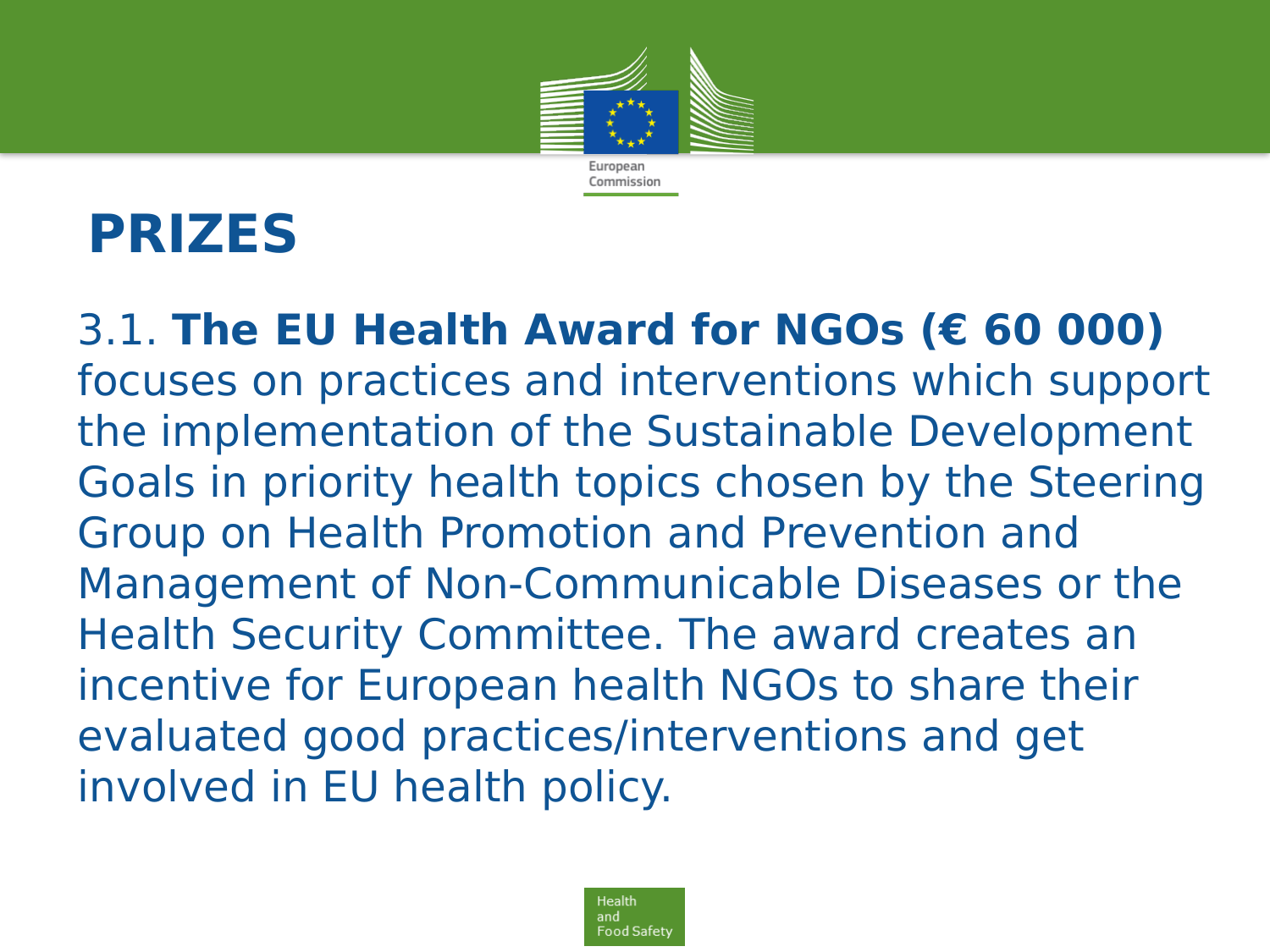

# PRIZES
3.1. The EU Health Award for NGOs (€ 60 000) focuses on practices and interventions which support the implementation of the Sustainable Development Goals in priority health topics chosen by the Steering Group on Health Promotion and Prevention and Management of Non-Communicable Diseases or the Health Security Committee. The award creates an incentive for European health NGOs to share their evaluated good practices/interventions and get involved in EU health policy.